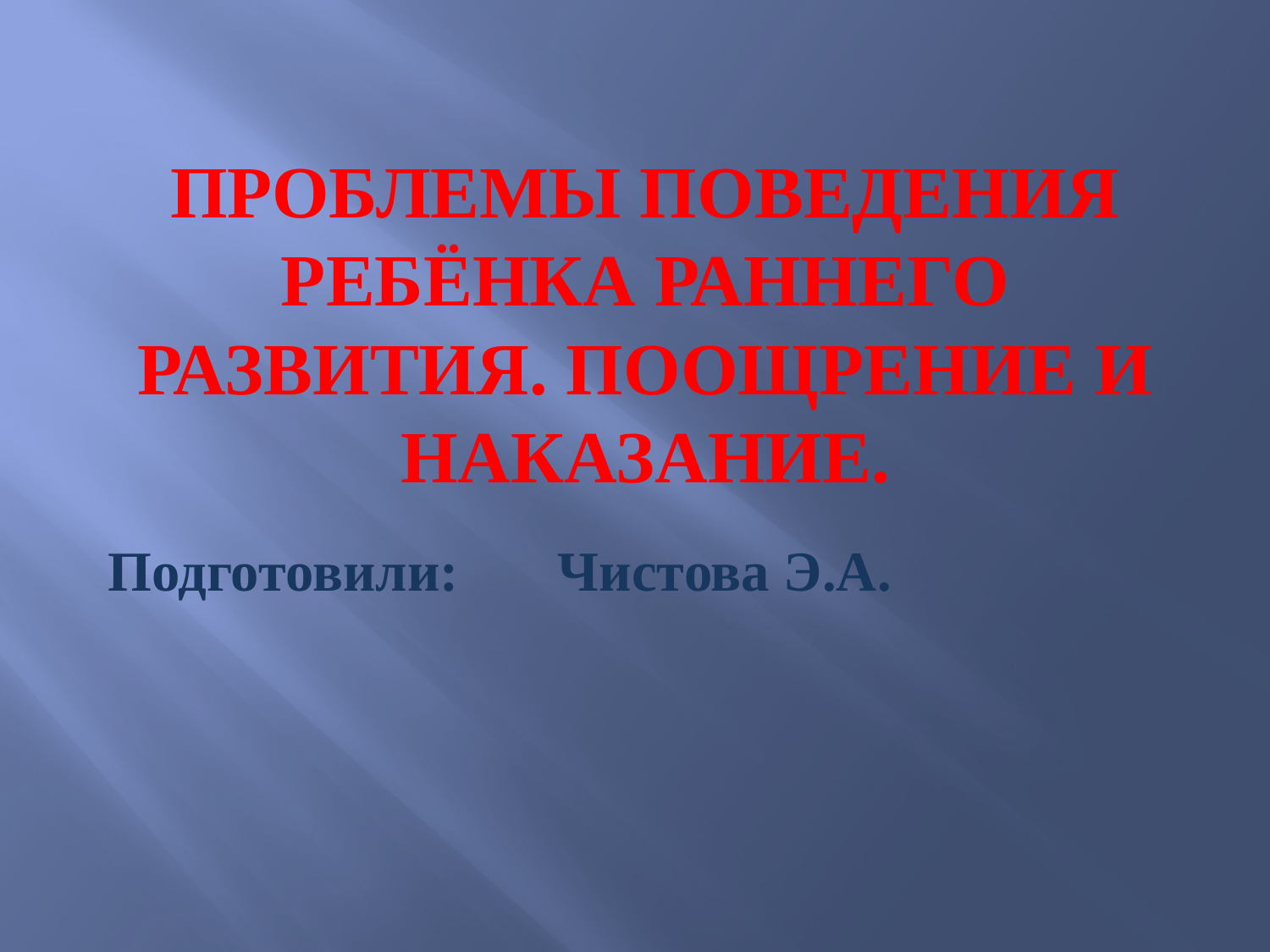

# Проблемы поведения ребёнка раннего развития. Поощрение и наказание.
Подготовили:       Чистова Э.А.